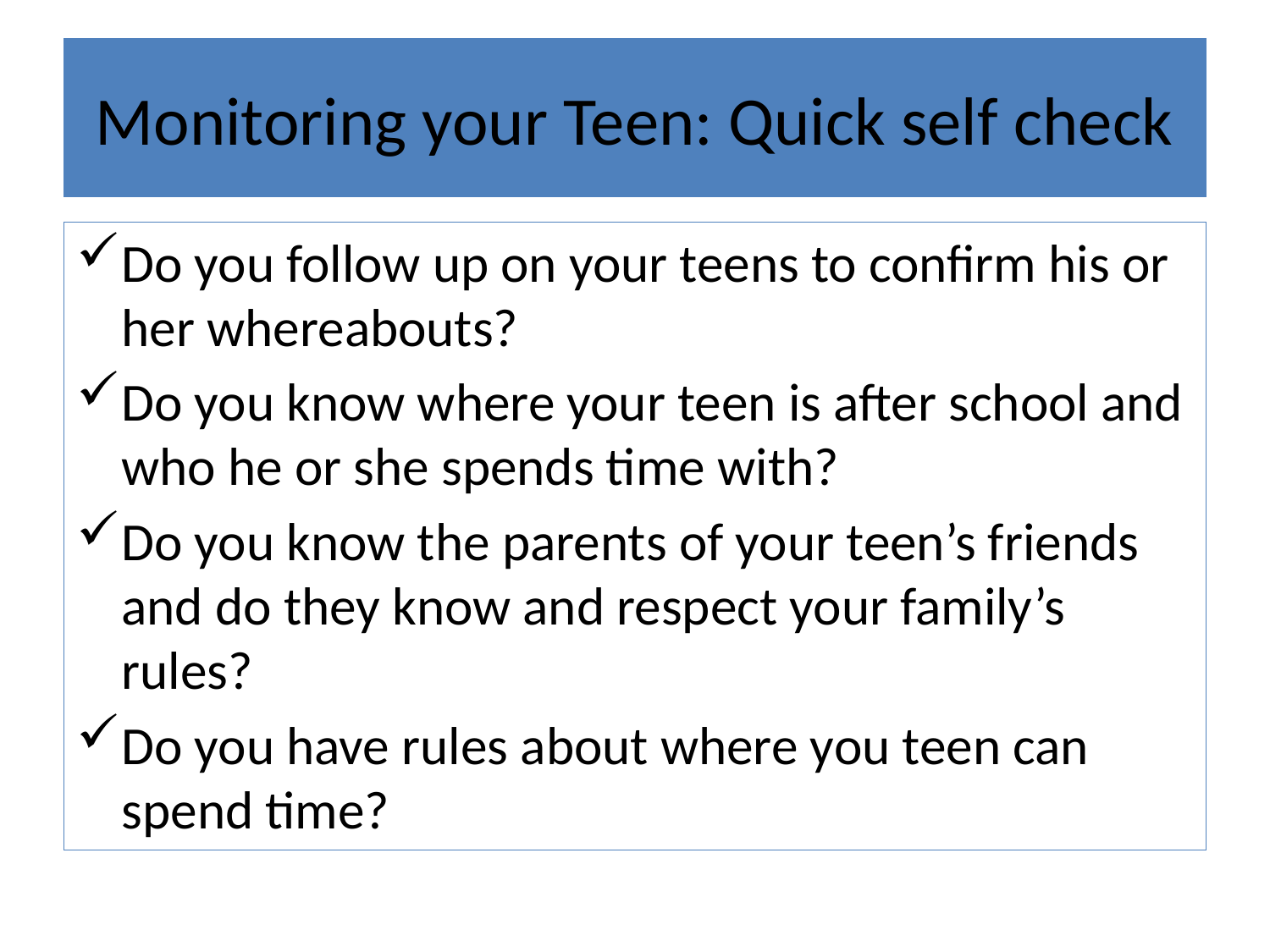

# Monitoring your Teen: Quick self check
Do you follow up on your teens to confirm his or her whereabouts?
Do you know where your teen is after school and who he or she spends time with?
Do you know the parents of your teen’s friends and do they know and respect your family’s rules?
Do you have rules about where you teen can spend time?